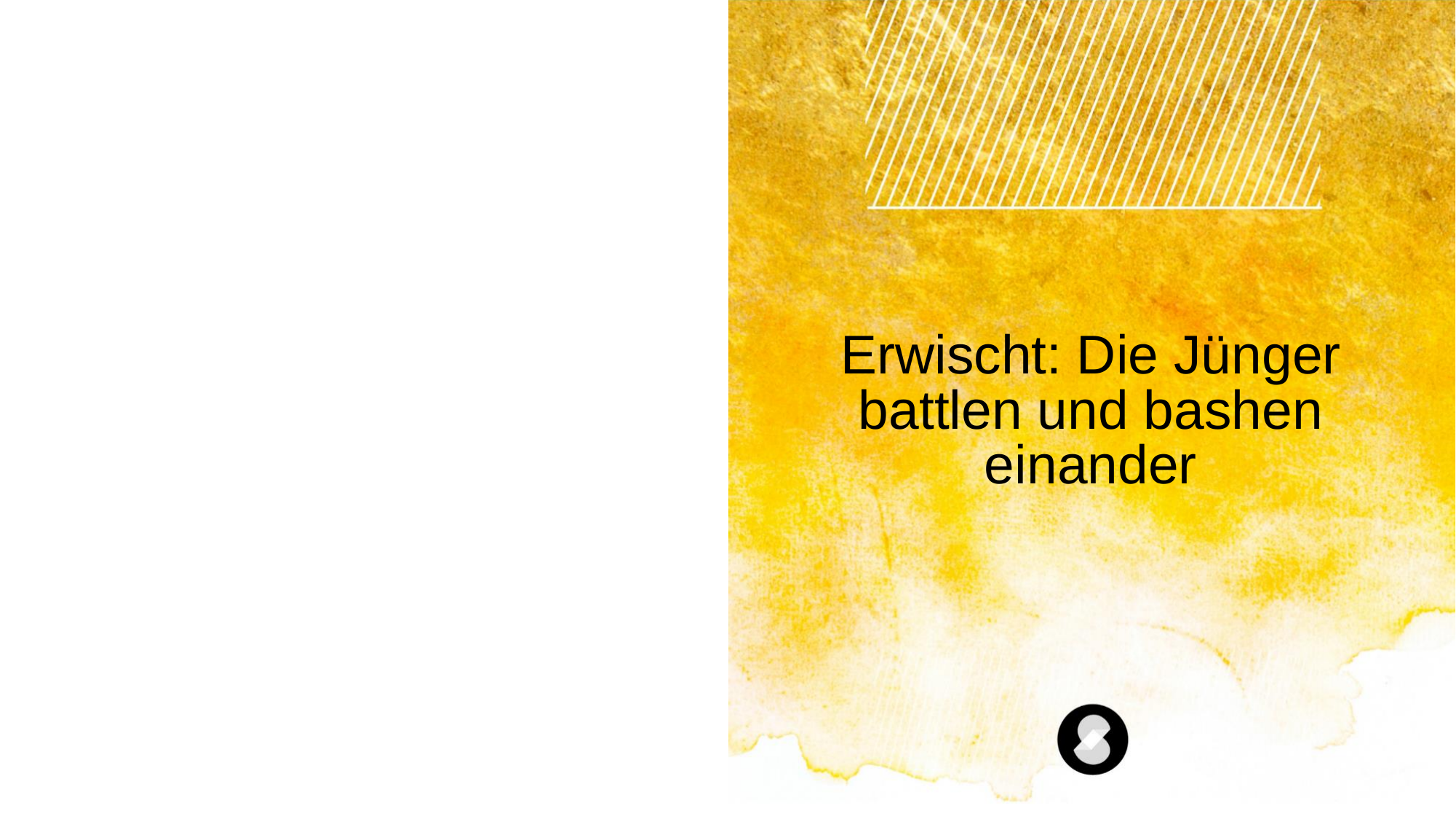

# Erwischt: Die Jünger battlen und bashen einander